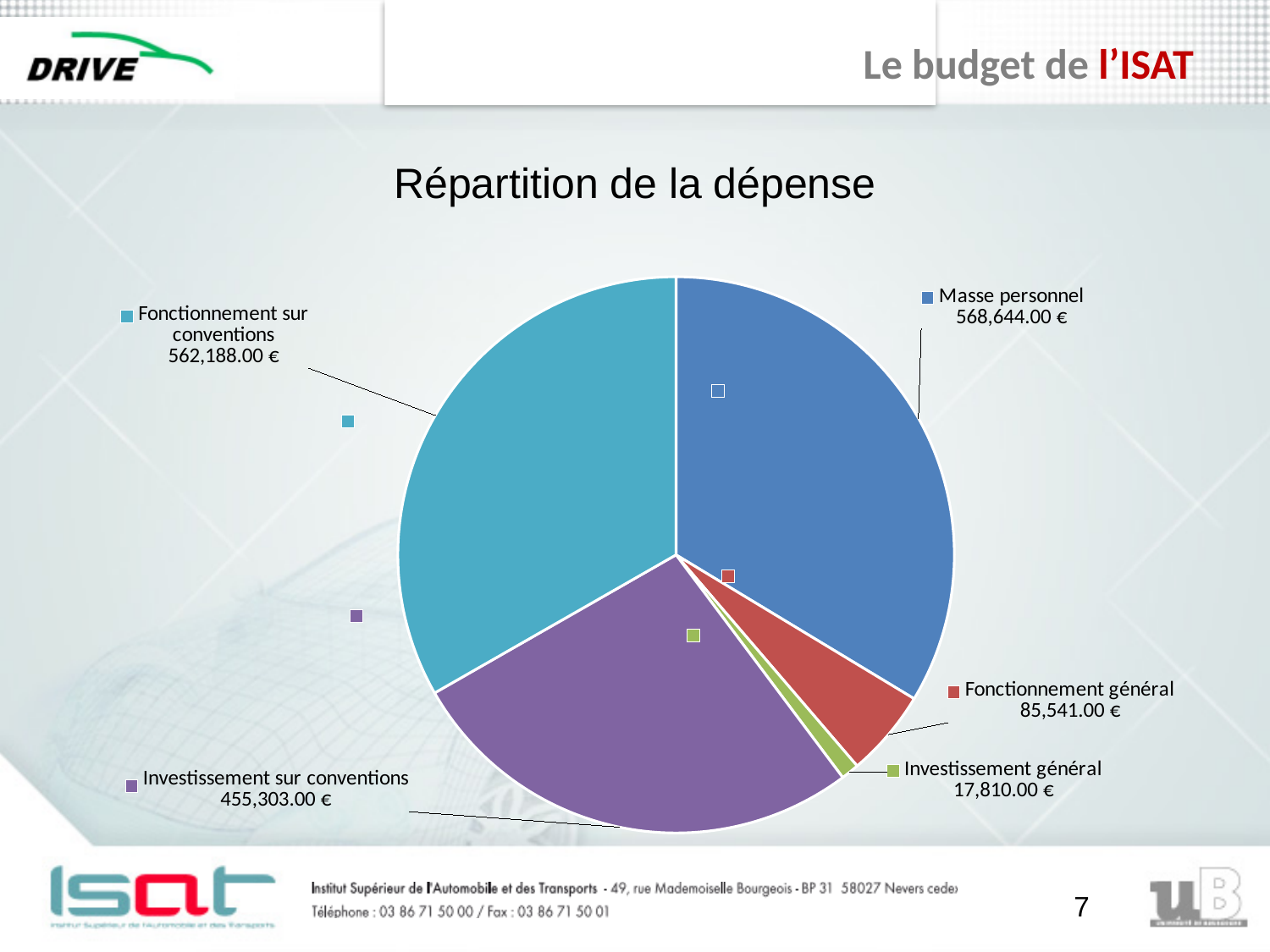

# Le budget de l’ISAT
Répartition de la dépense

### Chart

| Category | fdf |
|---|---|
| Masse personnel | 568644.0 |
| Fonctionnement général | 85541.0 |
| Investissement général | 17810.0 |
| Investissement sur conventions | 455303.0 |
| Fonctionnement sur conventions | 562188.0 |